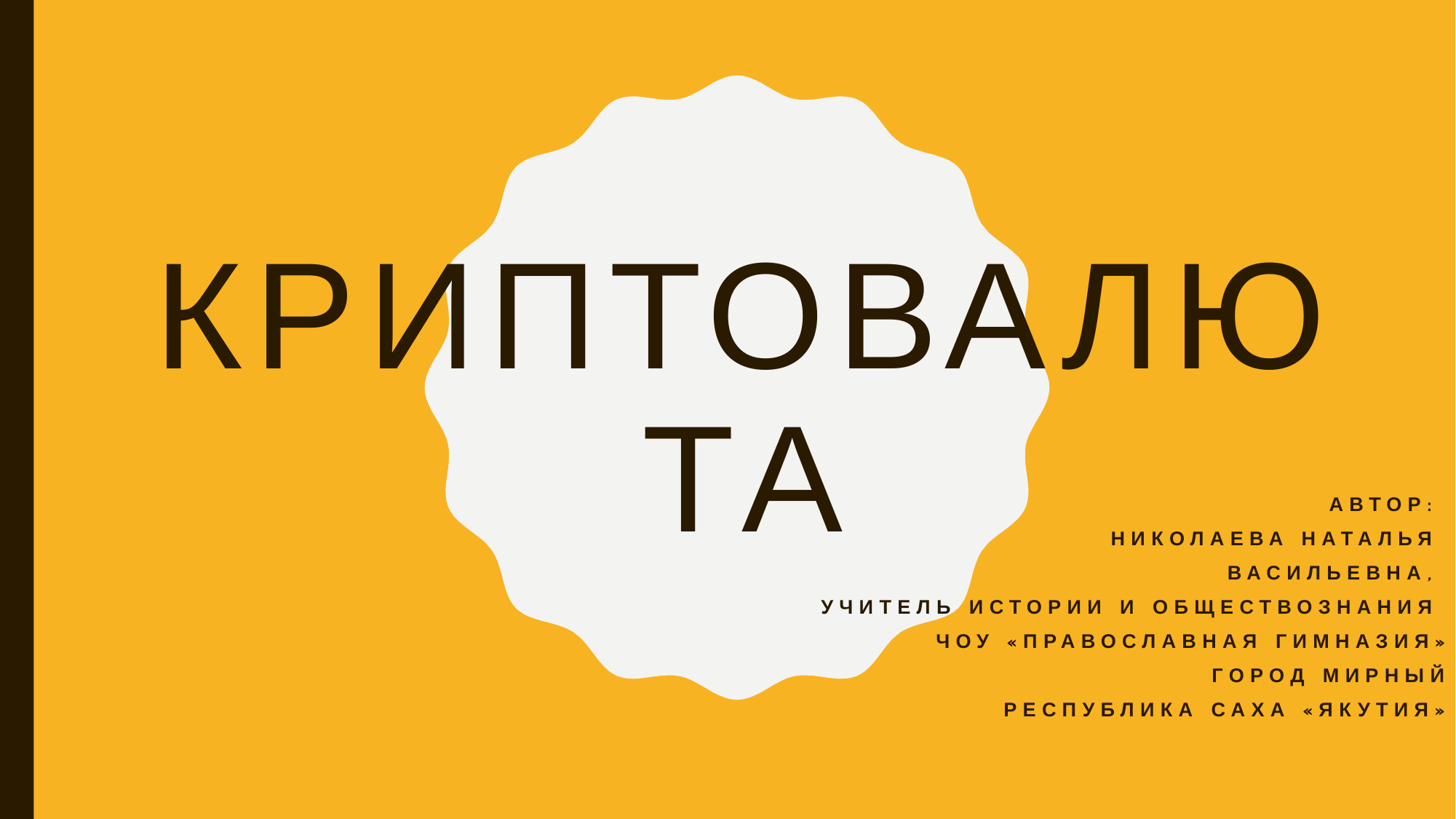

# Криптовалюта
Автор:
Николаева Наталья
Васильевна,
учитель истории и обществознания
ЧОУ «Православная гимназия»
Город Мирный
Республика Саха «Якутия»